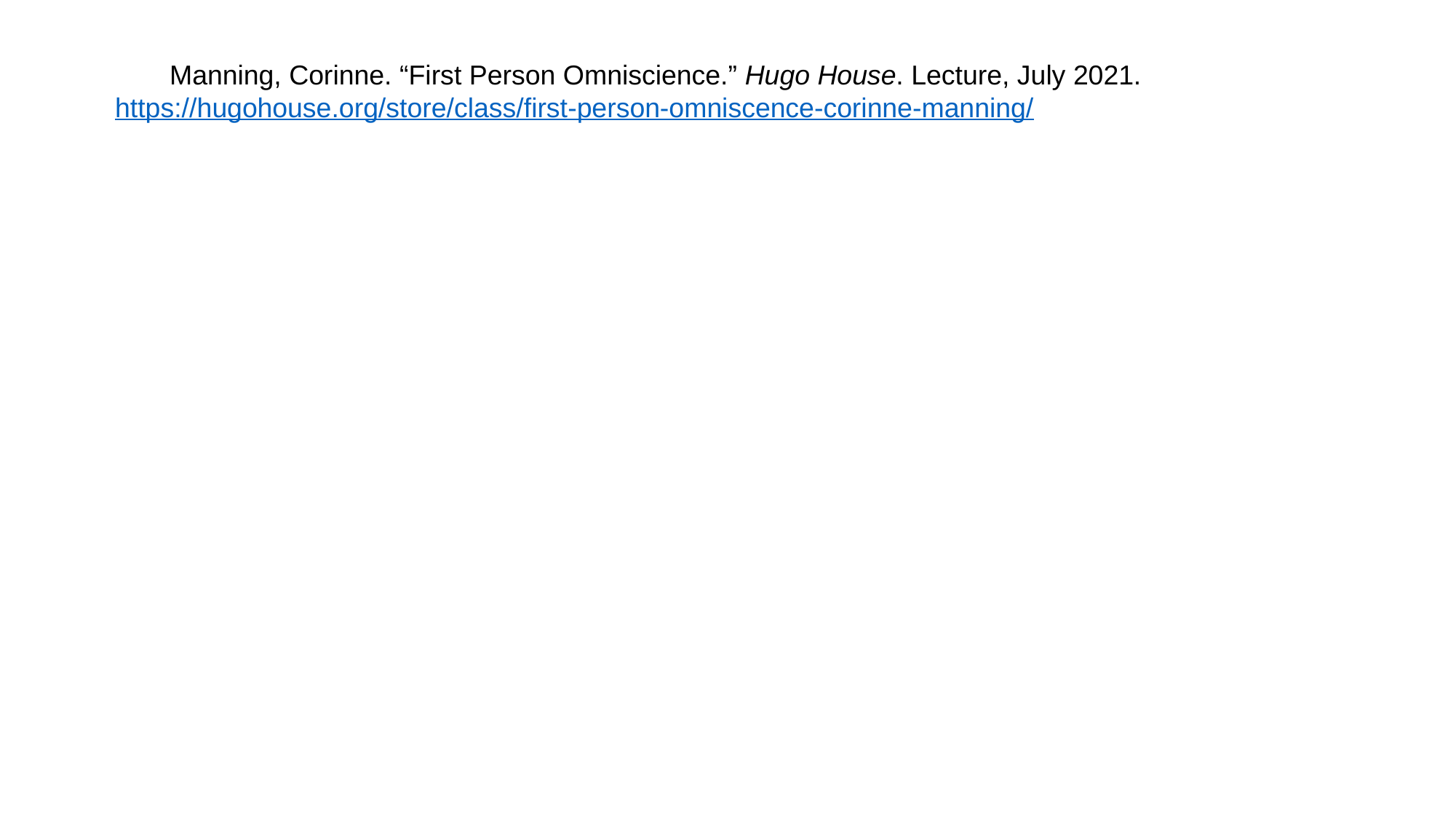

Manning, Corinne. “First Person Omniscience.” Hugo House. Lecture, July 2021. https://hugohouse.org/store/class/first-person-omniscence-corinne-manning/